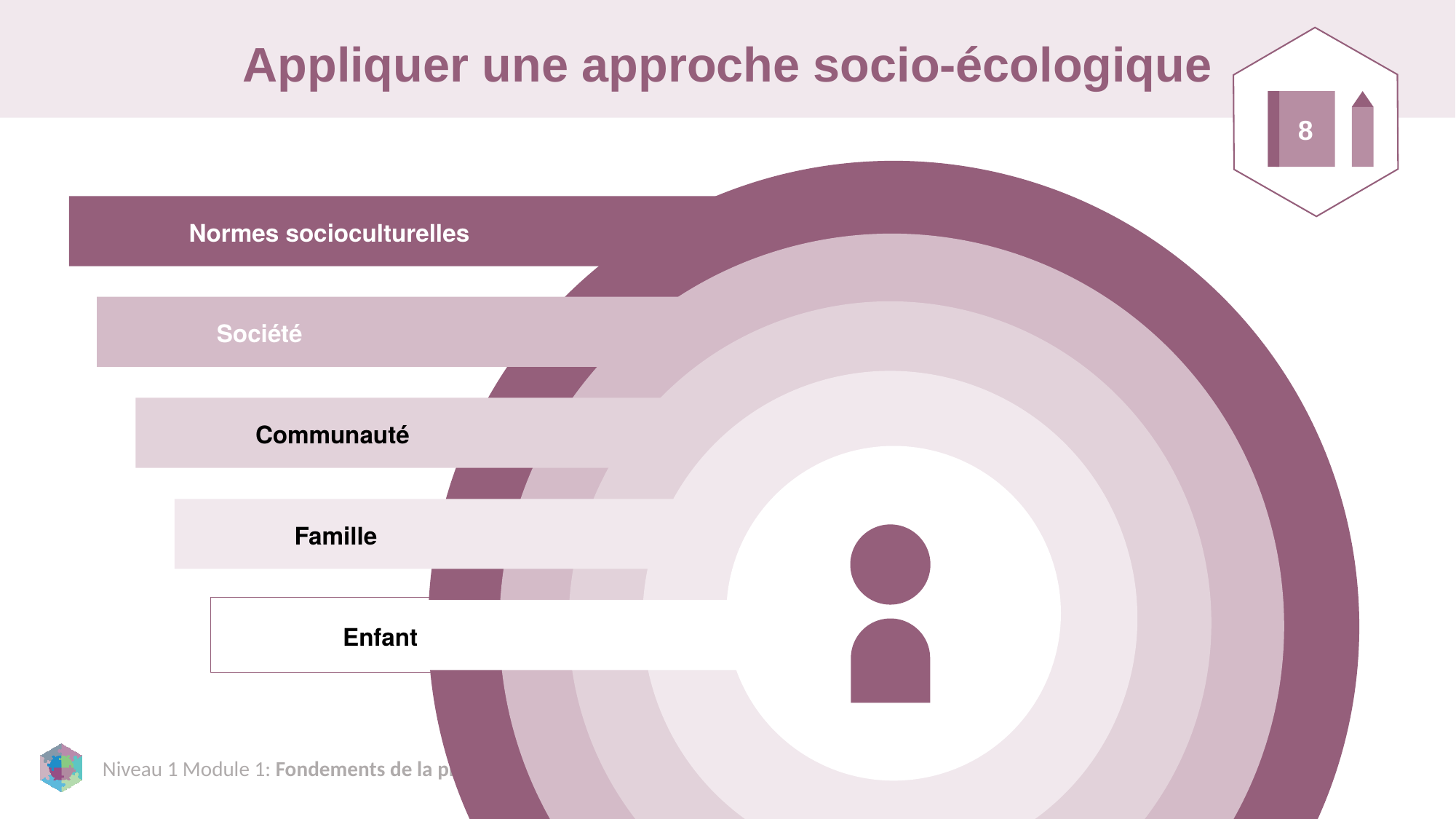

# Appliquer une approche socio-écologique

8

	Normes socioculturelles
	Société
	Communauté
	Famille
Enfant
	Enfant